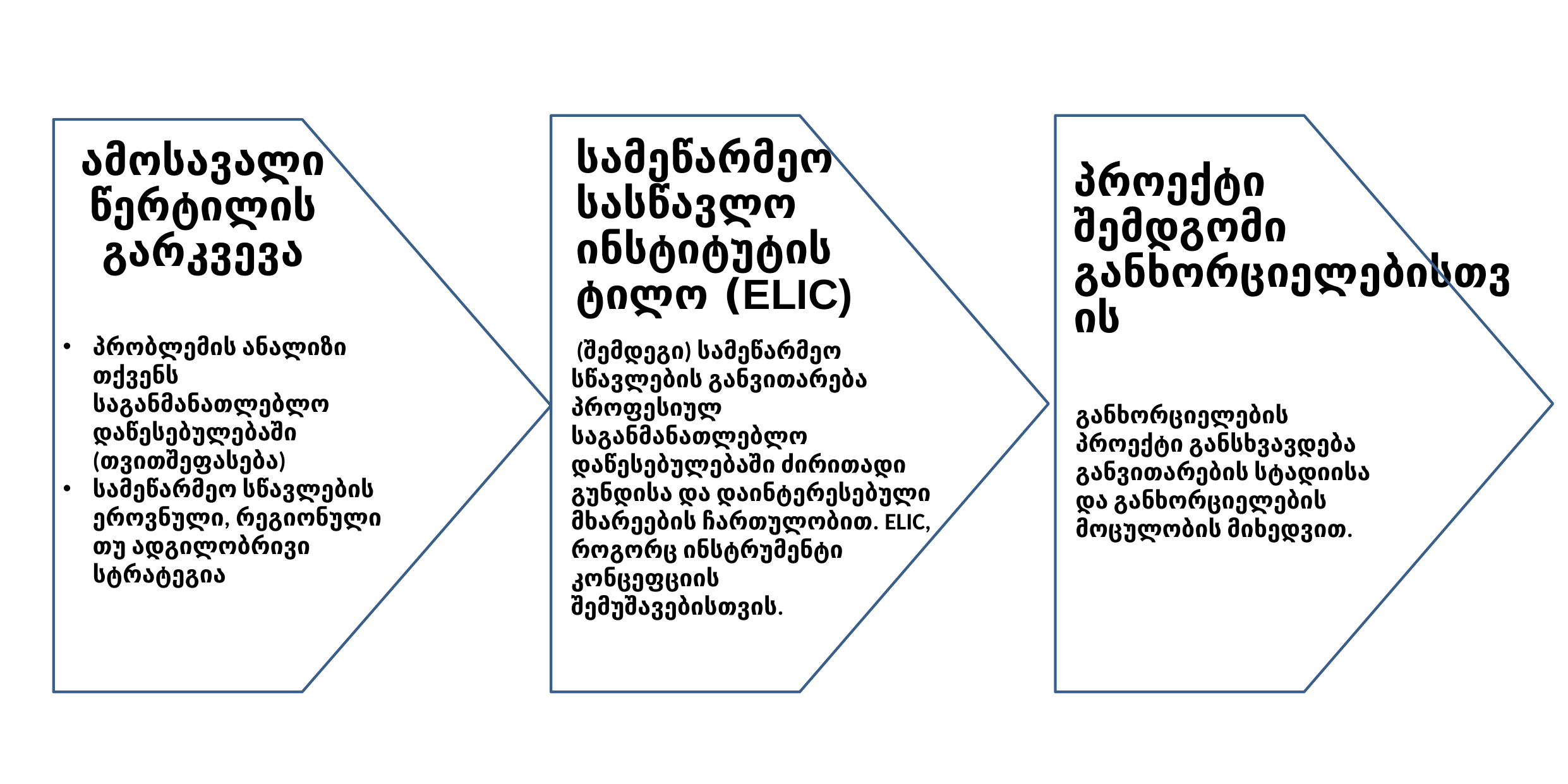

სამეწარმეო სასწავლო ინსტიტუტის ტილო (ELIC)

ამოსავალი წერტილის გარკვევა
პროექტი
შემდგომი განხორციელებისთვის
პრობლემის ანალიზი თქვენს საგანმანათლებლო დაწესებულებაში (თვითშეფასება)
სამეწარმეო სწავლების ეროვნული, რეგიონული თუ ადგილობრივი სტრატეგია
 (შემდეგი) სამეწარმეო სწავლების განვითარება პროფესიულ საგანმანათლებლო დაწესებულებაში ძირითადი გუნდისა და დაინტერესებული მხარეების ჩართულობით. ELIC, როგორც ინსტრუმენტი კონცეფციის
შემუშავებისთვის.
განხორციელების პროექტი განსხვავდება განვითარების სტადიისა და განხორციელების მოცულობის მიხედვით.